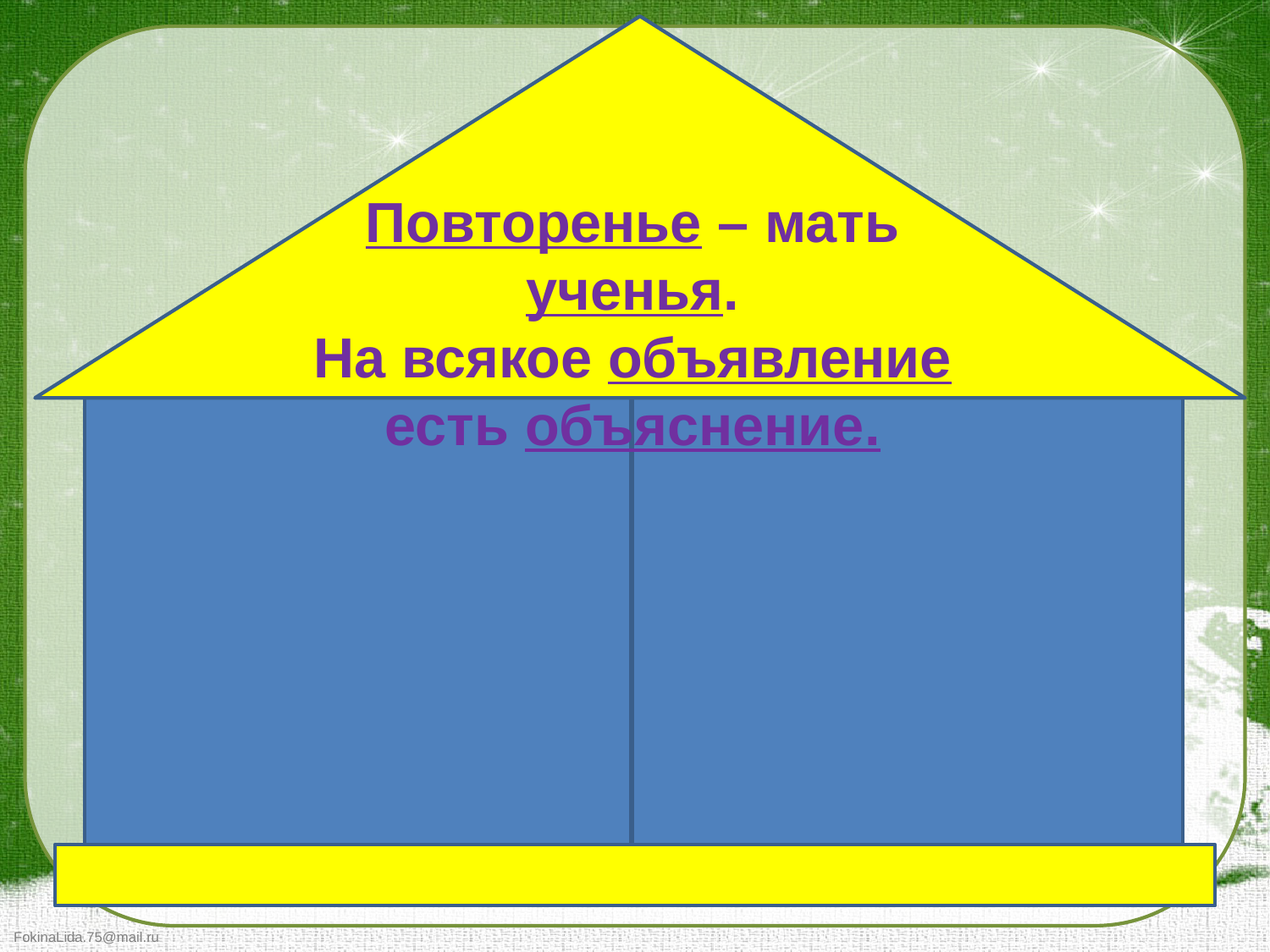

Повторенье – мать ученья.
На всякое объявление есть объяснение.